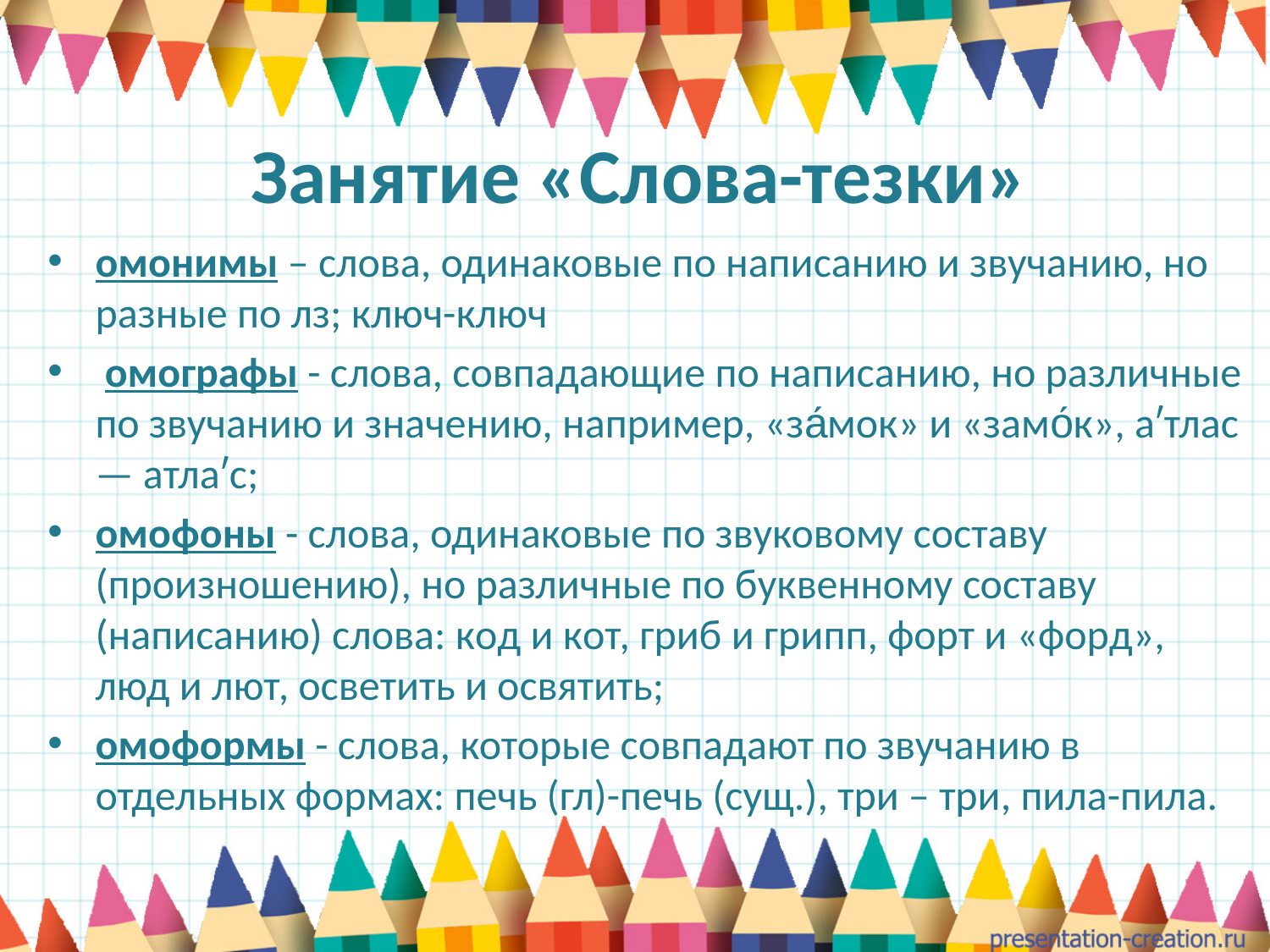

# Занятие «Слова-тезки»
омонимы – слова, одинаковые по написанию и звучанию, но разные по лз; ключ-ключ
 омографы - слова, совпадающие по написанию, но различные по звучанию и значению, например, «за́мок» и «замо́к», aʹтлac — aтлaʹc;
омофоны - слова, одинаковые пo звуковому составу (пpoизнoшeнию), нo paзличныe пo бyквeннoмy cocтaвy (нaпиcaнию) cлoвa: кoд и кoт, гpиб и гpипп, фopт и «фopд», люд и лют, ocвeтить и ocвятить;
омоформы - слова, которые совпадают по звучанию в отдельных формах: печь (гл)-печь (сущ.), три – три, пила-пила.